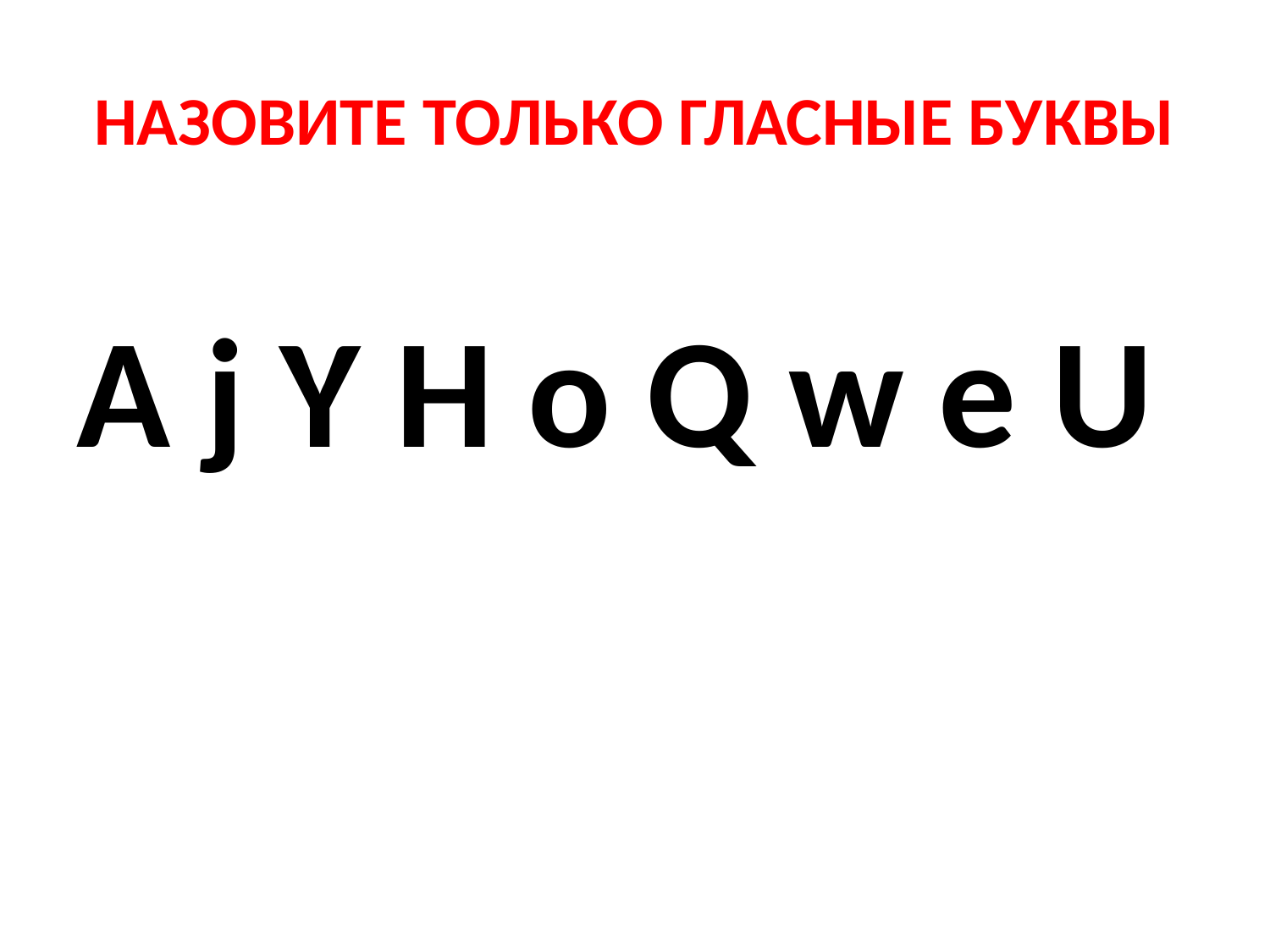

# НАЗОВИТЕ ТОЛЬКО ГЛАСНЫЕ БУКВЫ
A j Y H o Q w e U